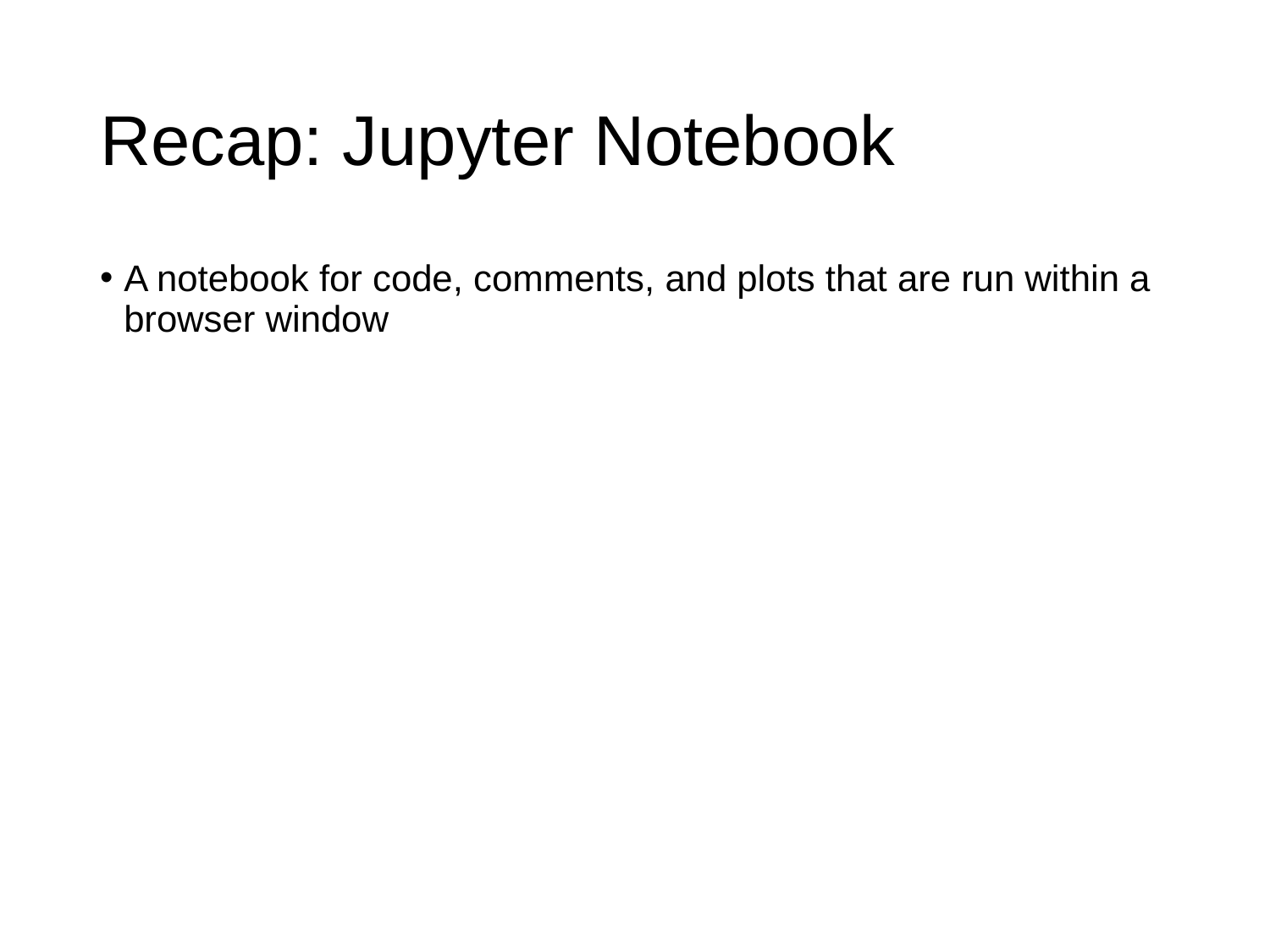

# Recap: Jupyter Notebook
A notebook for code, comments, and plots that are run within a browser window